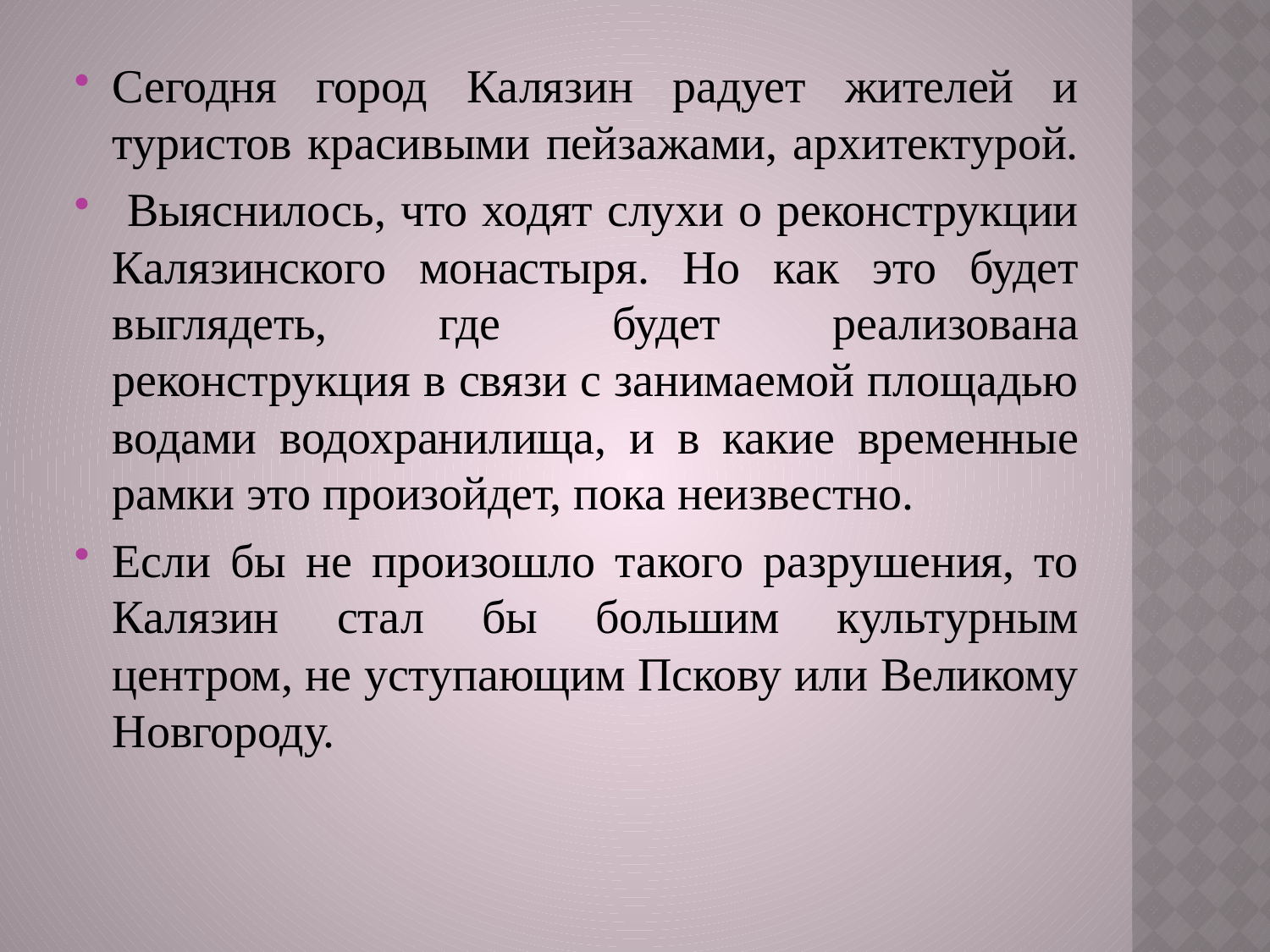

Сегодня город Калязин радует жителей и туристов красивыми пейзажами, архитектурой.
 Выяснилось, что ходят слухи о реконструкции Калязинского монастыря. Но как это будет выглядеть, где будет реализована реконструкция в связи с занимаемой площадью водами водохранилища, и в какие временные рамки это произойдет, пока неизвестно.
Если бы не произошло такого разрушения, то Калязин стал бы большим культурным центром, не уступающим Пскову или Великому Новгороду.